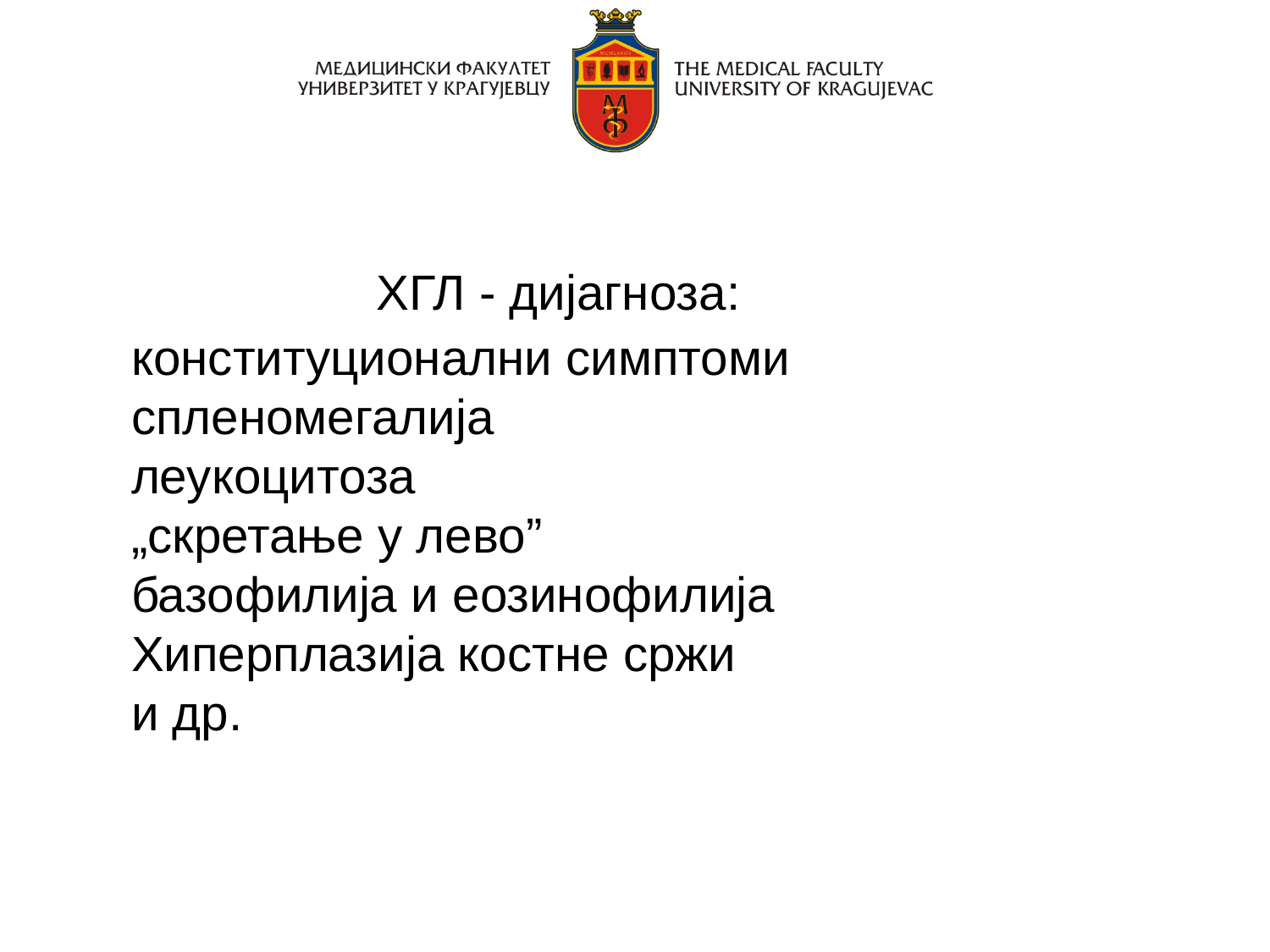

ХГЛ - дијагноза:
 конституционални симптоми
 спленомегалија
 леукоцитоза
 „скретање у лево”
 базофилија и еозинофилија
 Хиперплазија костне сржи
 и др.